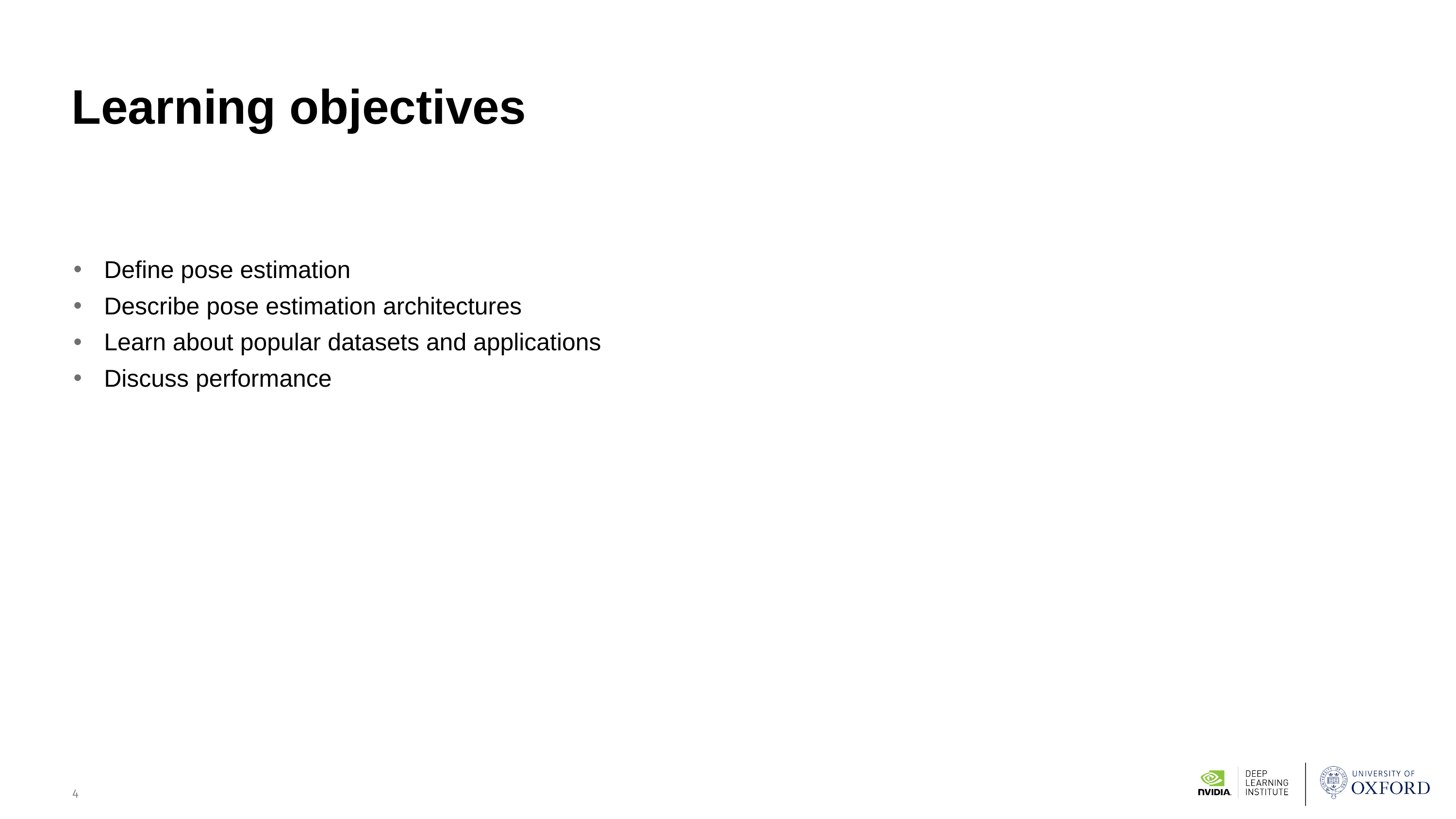

# Learning objectives
Define pose estimation
Describe pose estimation architectures
Learn about popular datasets and applications
Discuss performance